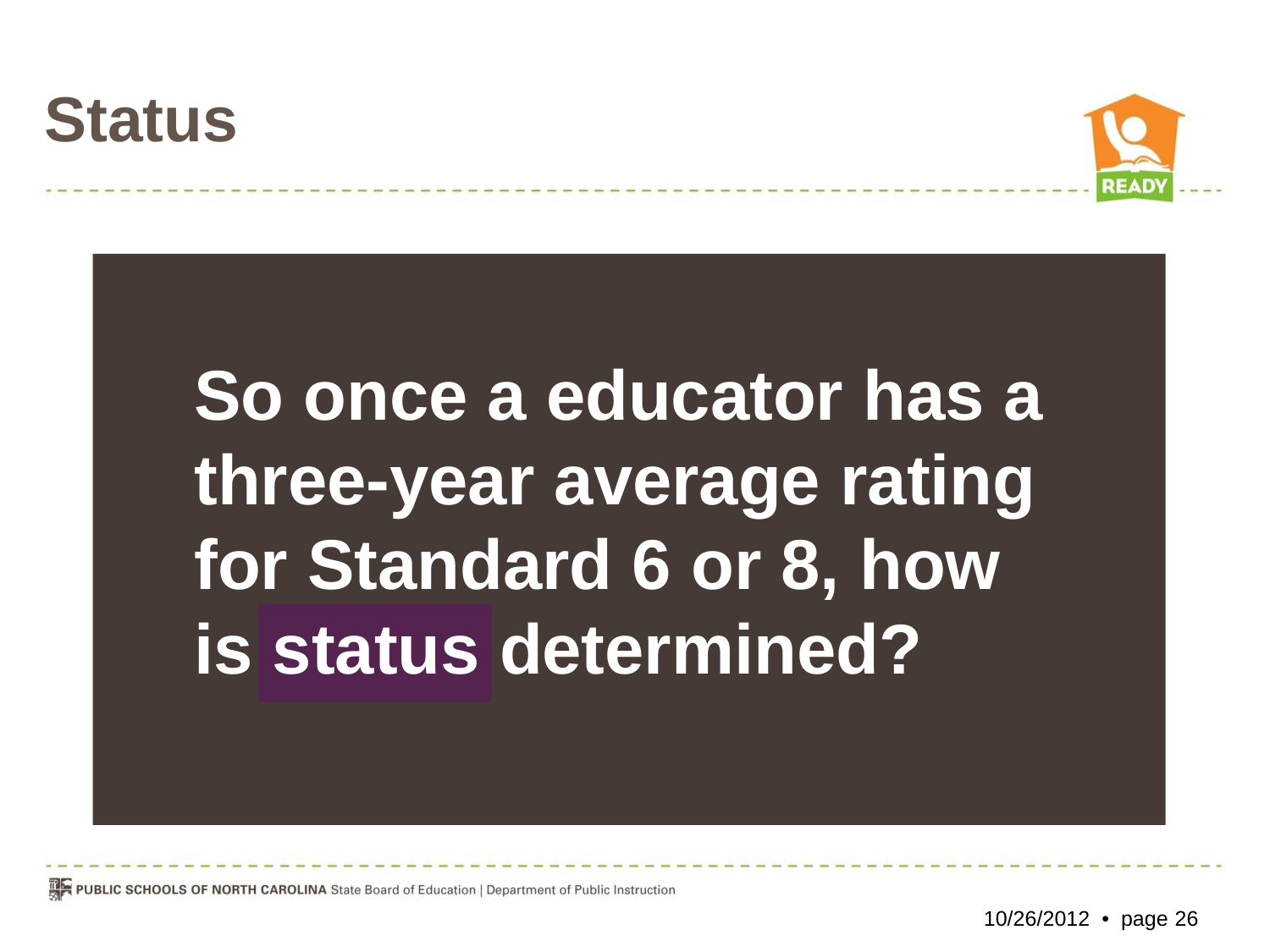

Status

# So once a educator has a three-year average rating for Standard 6 or 8, how is status determined?

10/26/2012  •  page 26